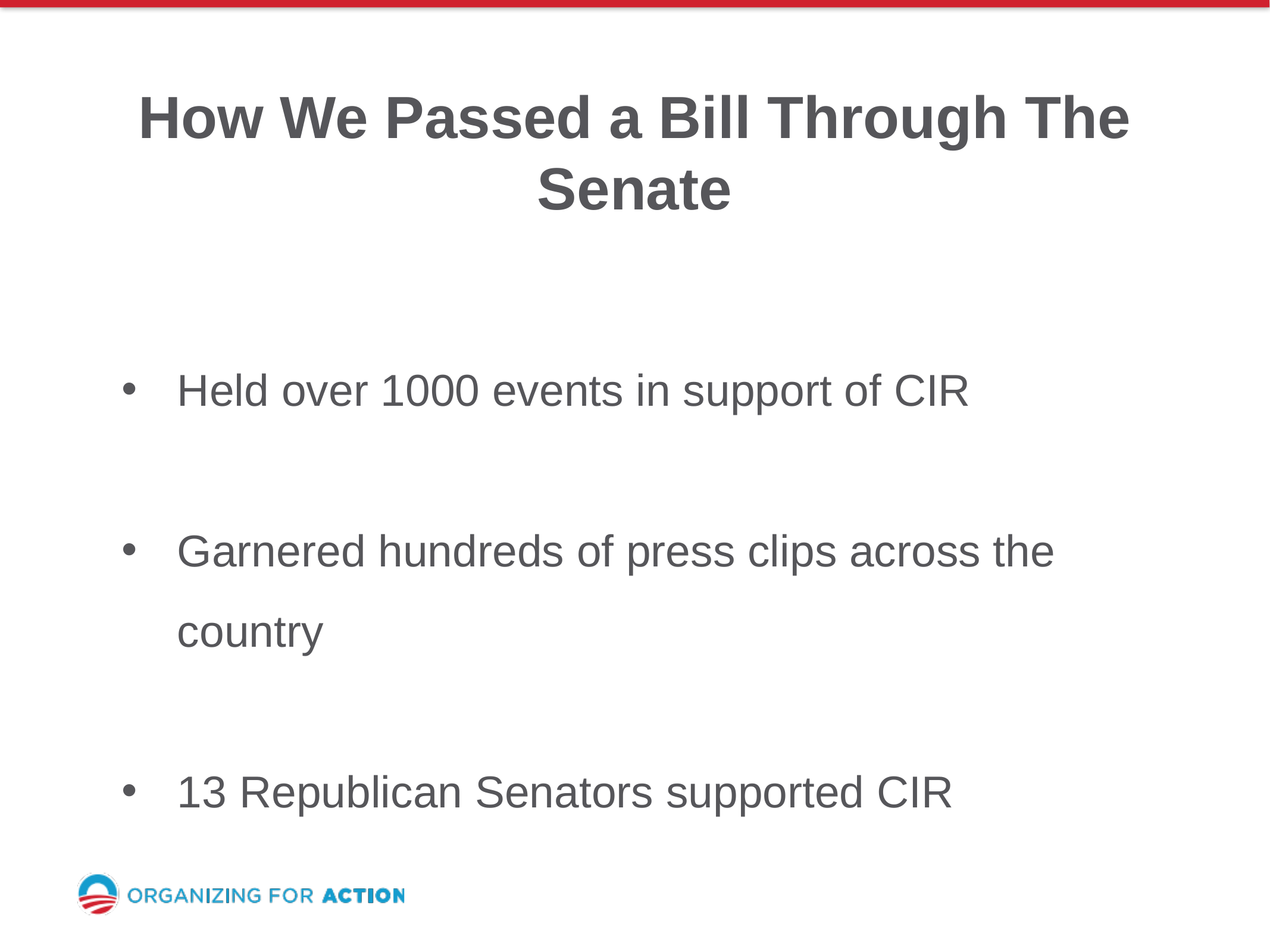

How We Passed a Bill Through The Senate
Held over 1000 events in support of CIR

Garnered hundreds of press clips across the country

13 Republican Senators supported CIR